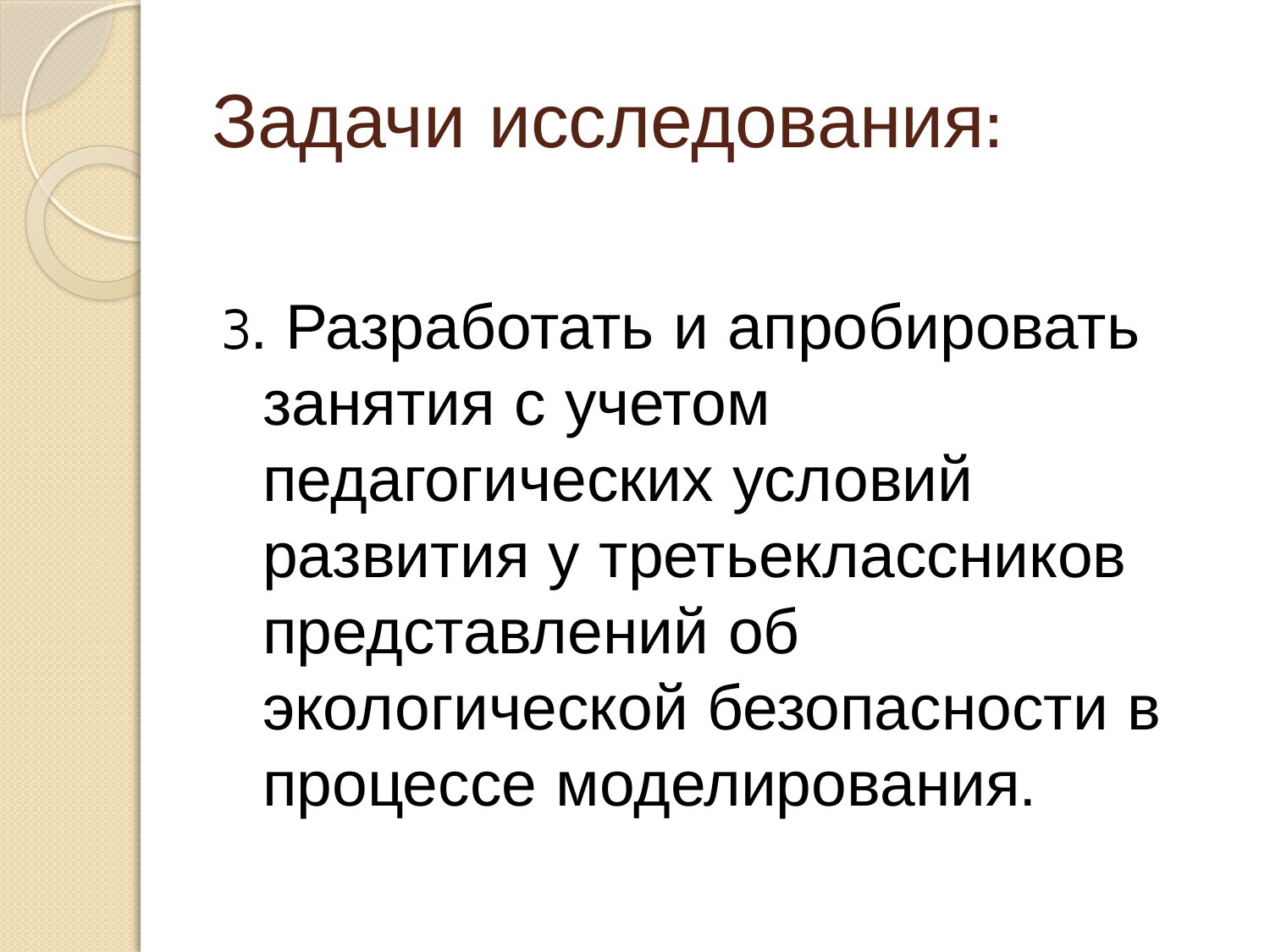

# Задачи исследования:

3. Разработать и апробировать занятия с учетом педагогических условий развития у третьеклассников представлений об экологической безопасности в процессе моделирования.